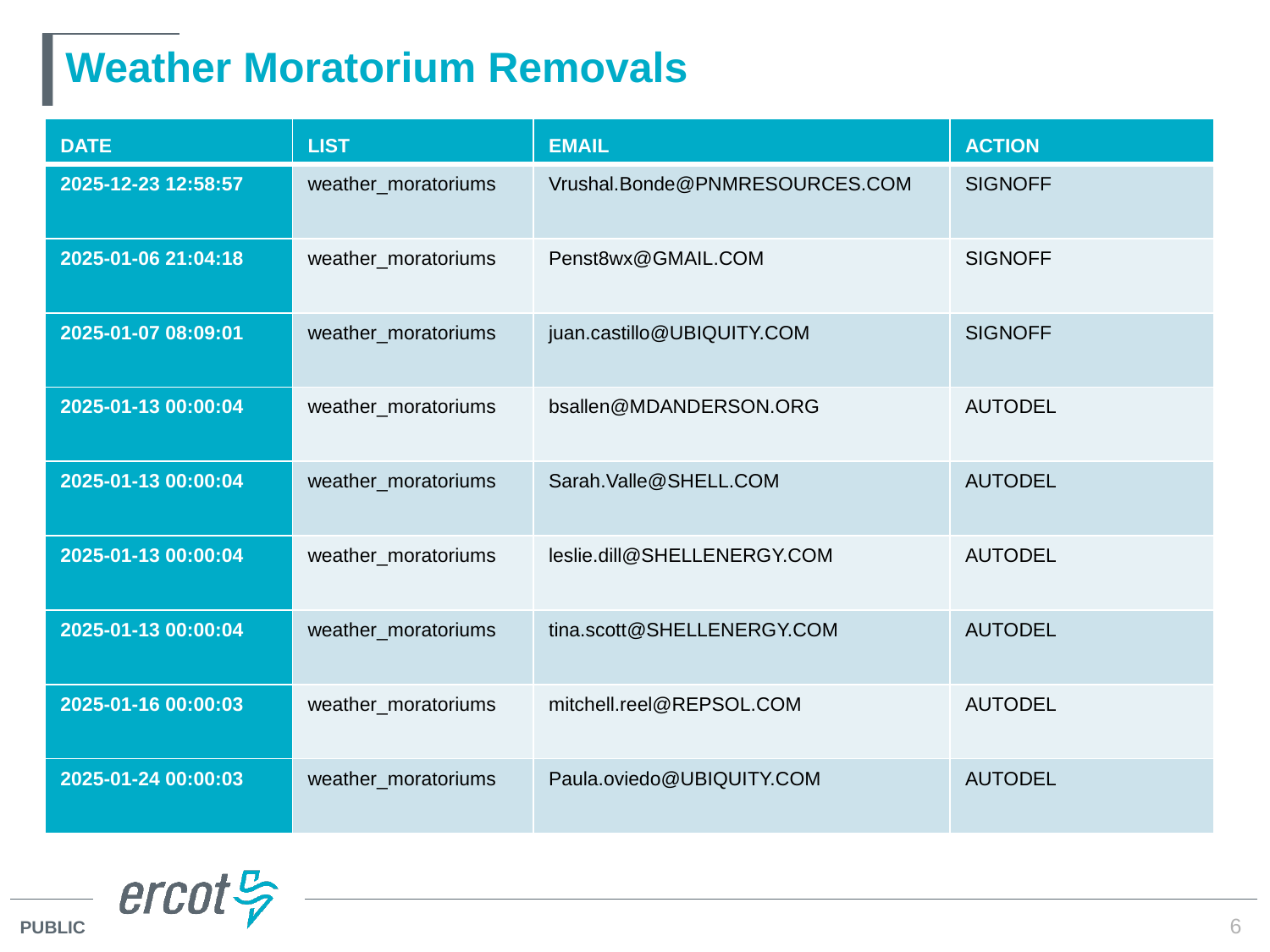

# Weather Moratorium Removals

| DATE | LIST | EMAIL | ACTION |
| --- | --- | --- | --- |
| 2025-12-23 12:58:57 | weather\_moratoriums | Vrushal.Bonde@PNMRESOURCES.COM | SIGNOFF |
| 2025-01-06 21:04:18 | weather\_moratoriums | Penst8wx@GMAIL.COM | SIGNOFF |
| 2025-01-07 08:09:01 | weather\_moratoriums | juan.castillo@UBIQUITY.COM | SIGNOFF |
| 2025-01-13 00:00:04 | weather\_moratoriums | bsallen@MDANDERSON.ORG | AUTODEL |
| 2025-01-13 00:00:04 | weather\_moratoriums | Sarah.Valle@SHELL.COM | AUTODEL |
| 2025-01-13 00:00:04 | weather\_moratoriums | leslie.dill@SHELLENERGY.COM | AUTODEL |
| 2025-01-13 00:00:04 | weather\_moratoriums | tina.scott@SHELLENERGY.COM | AUTODEL |
| 2025-01-16 00:00:03 | weather\_moratoriums | mitchell.reel@REPSOL.COM | AUTODEL |
| 2025-01-24 00:00:03 | weather\_moratoriums | Paula.oviedo@UBIQUITY.COM | AUTODEL |
6